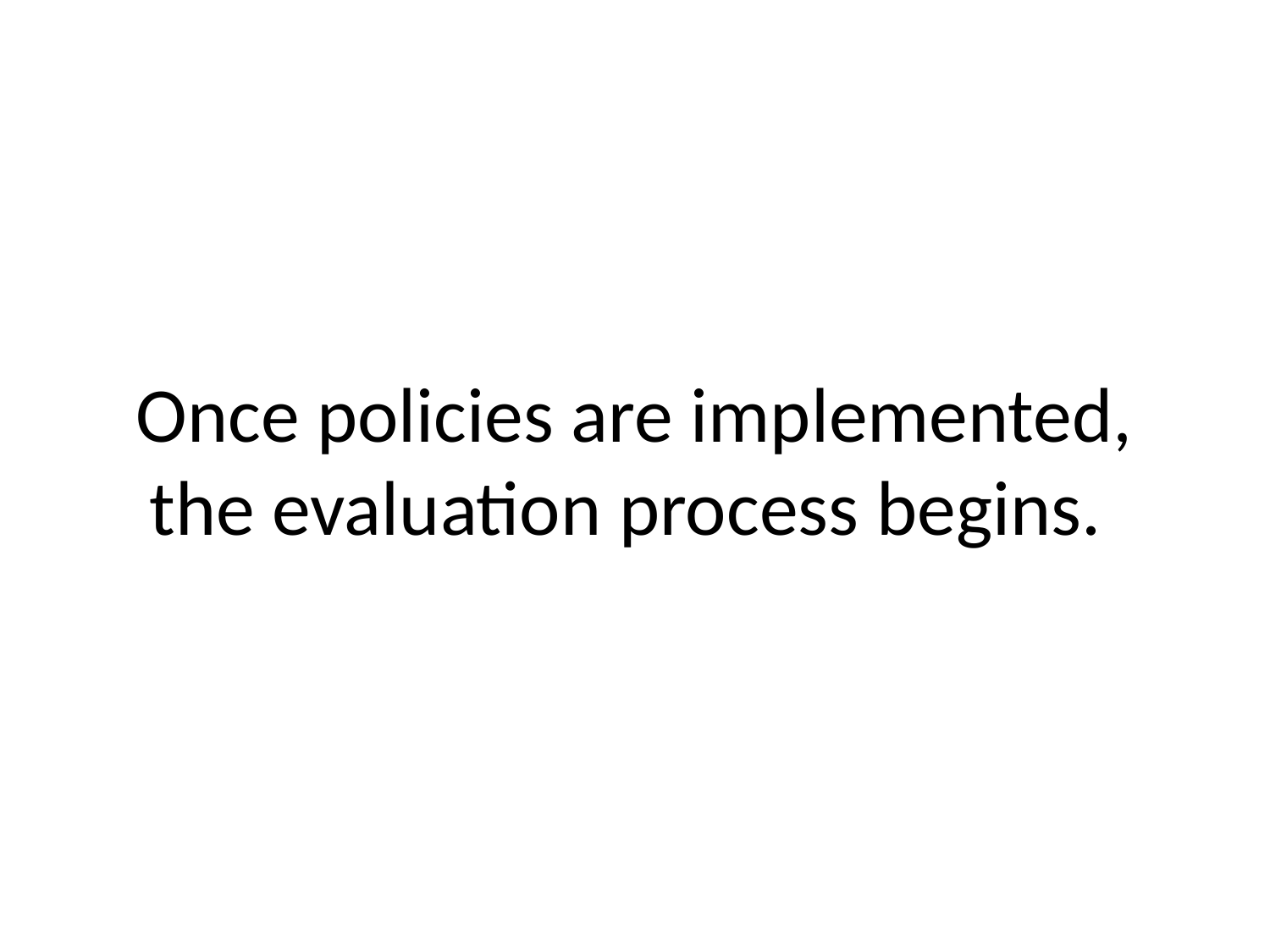

# Once policies are implemented, the evaluation process begins.